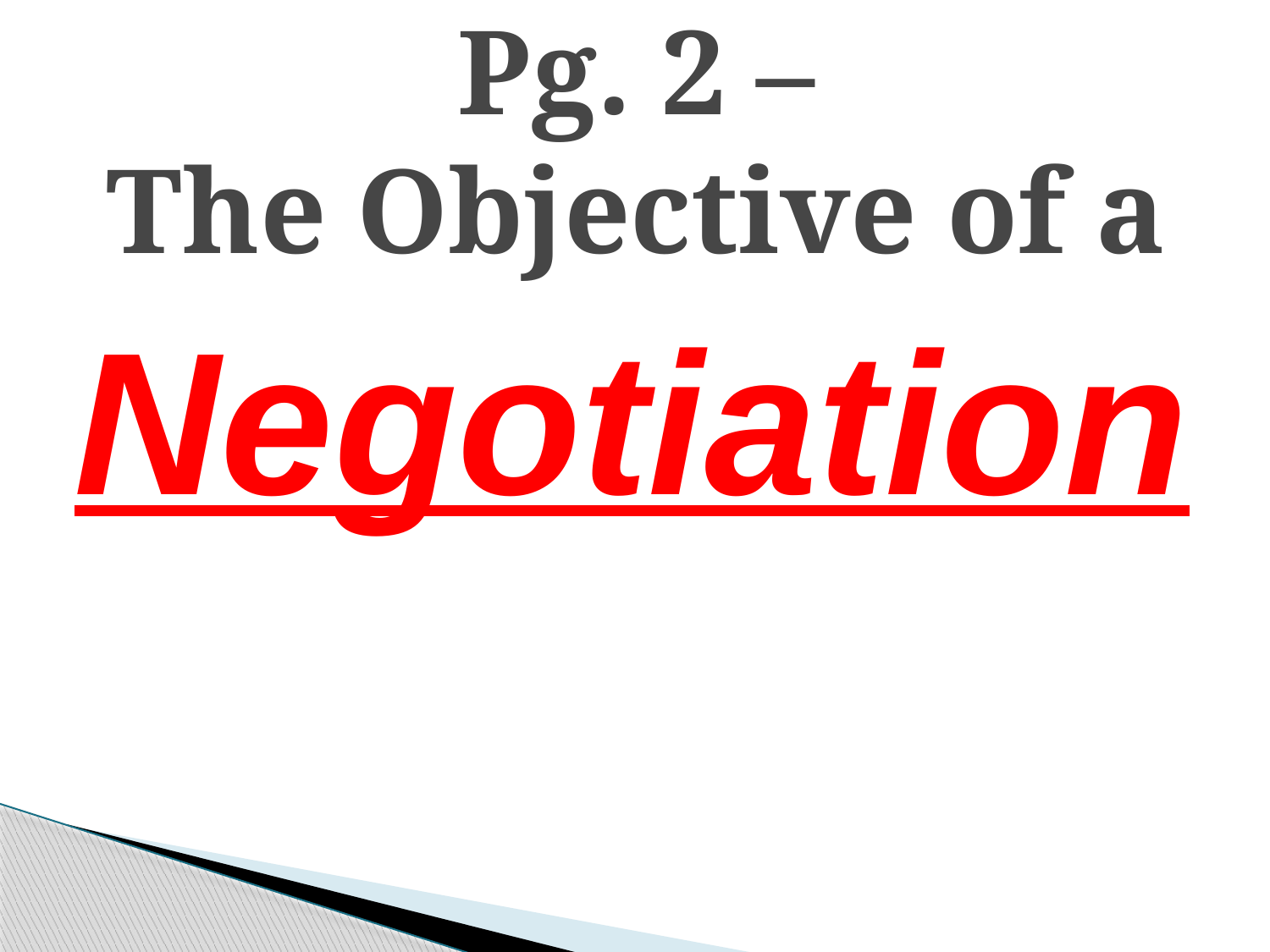

# Pg. 2 – The Objective of a
Negotiation